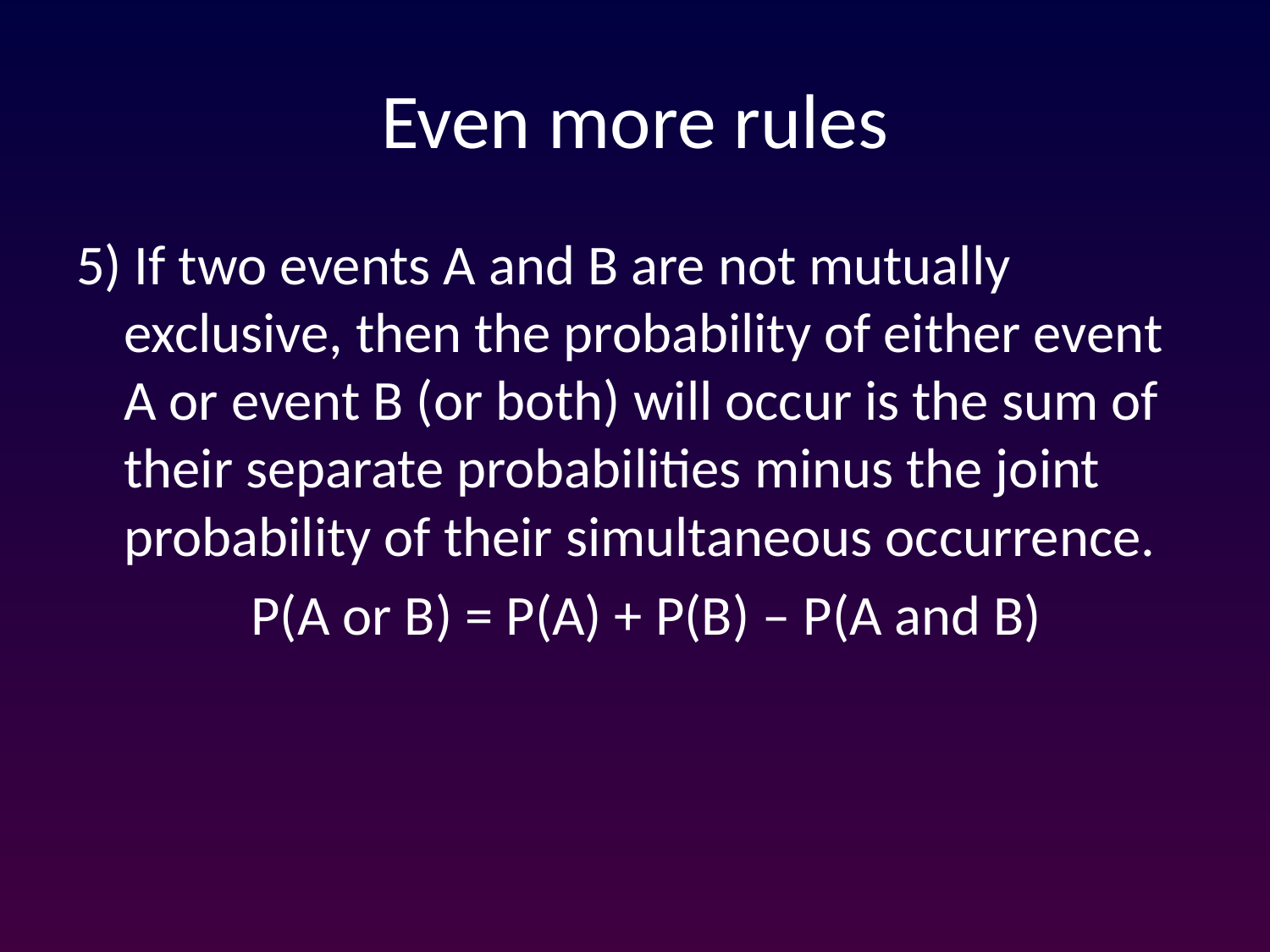

# Even more rules
5) If two events A and B are not mutually exclusive, then the probability of either event A or event B (or both) will occur is the sum of their separate probabilities minus the joint probability of their simultaneous occurrence.
		P(A or B) = P(A) + P(B) – P(A and B)